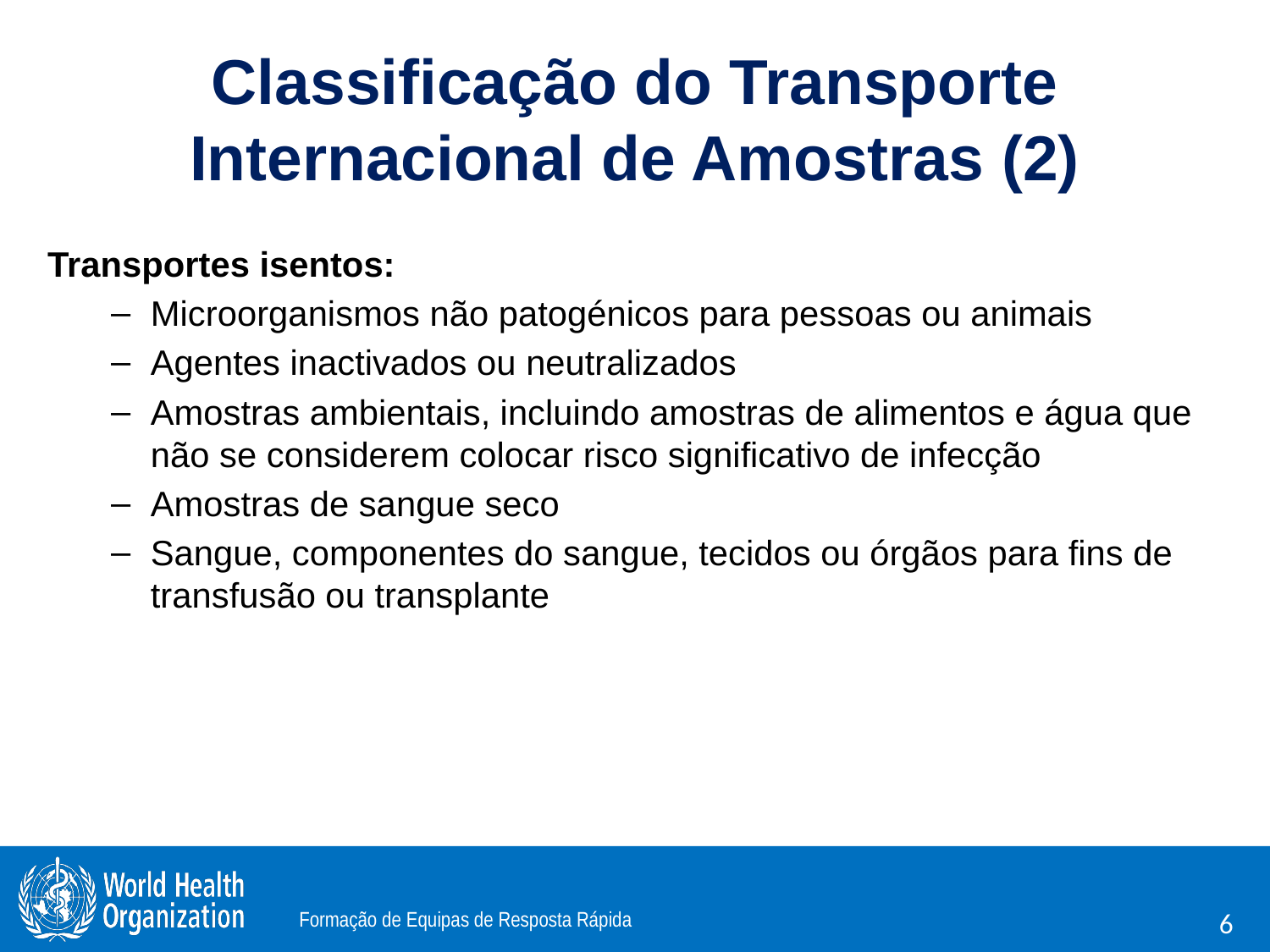

# Classificação do Transporte Internacional de Amostras (2)

Transportes isentos:
Microorganismos não patogénicos para pessoas ou animais
Agentes inactivados ou neutralizados
Amostras ambientais, incluindo amostras de alimentos e água que não se considerem colocar risco significativo de infecção
Amostras de sangue seco
Sangue, componentes do sangue, tecidos ou órgãos para fins de transfusão ou transplante